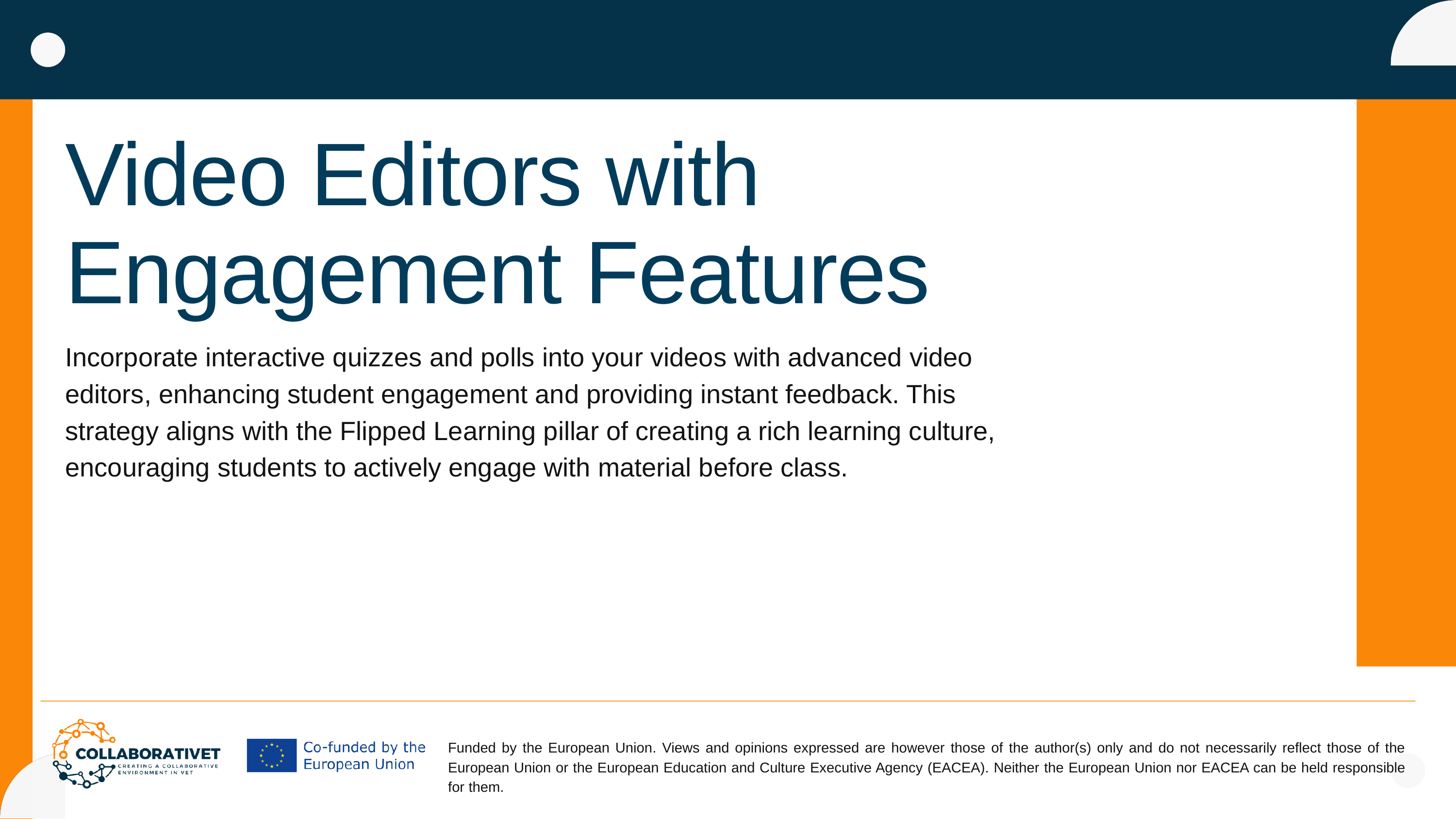

Video Editors with Engagement Features
Incorporate interactive quizzes and polls into your videos with advanced video editors, enhancing student engagement and providing instant feedback. This strategy aligns with the Flipped Learning pillar of creating a rich learning culture, encouraging students to actively engage with material before class.

Funded by the European Union. Views and opinions expressed are however those of the author(s) only and do not necessarily reflect those of the European Union or the European Education and Culture Executive Agency (EACEA). Neither the European Union nor EACEA can be held responsible for them.